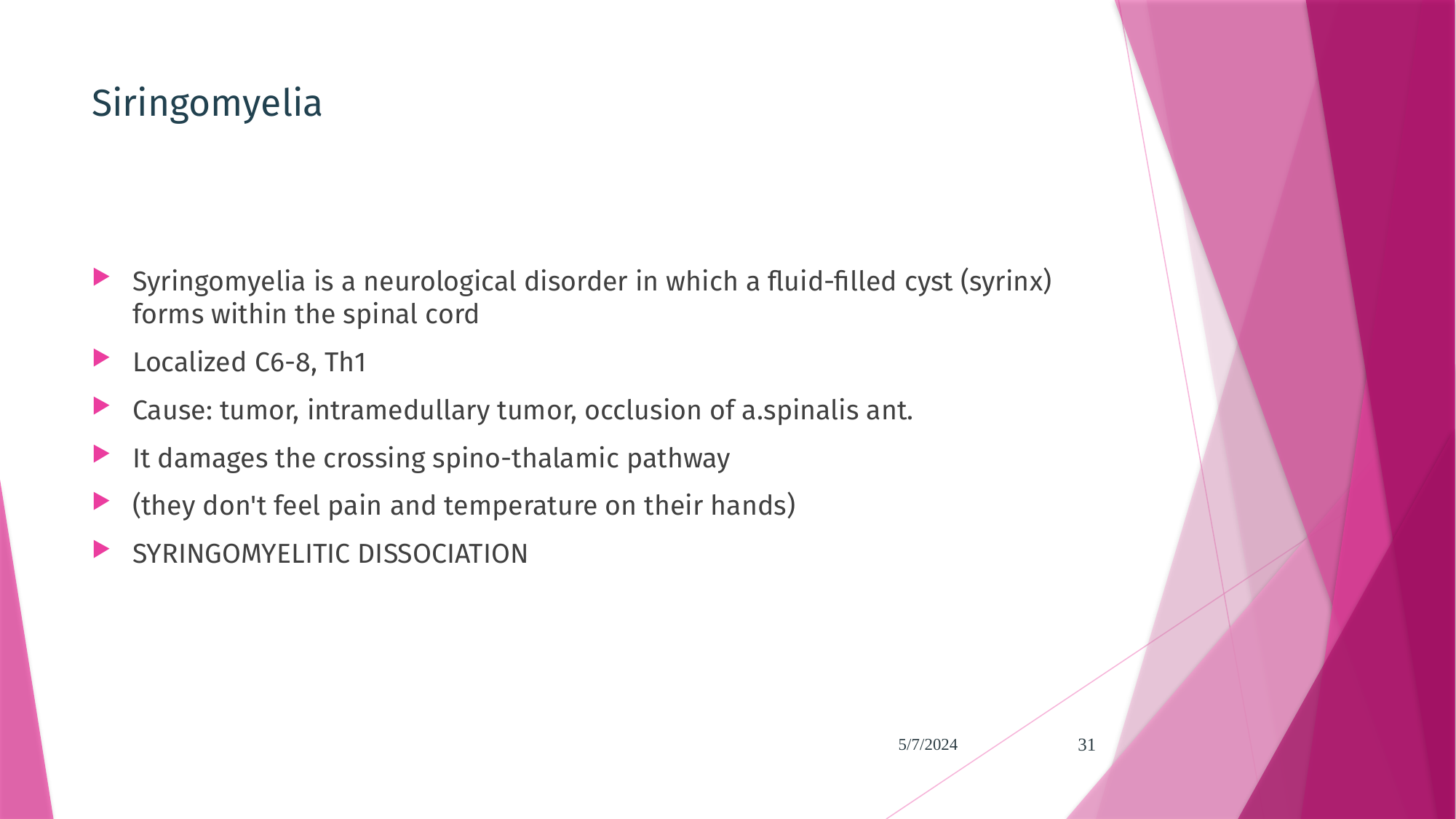

# Siringomyelia
Syringomyelia is a neurological disorder in which a fluid-filled cyst (syrinx) forms within the spinal cord
Localized C6-8, Тh1
Cause: tumor, intramedullary tumor, occlusion of a.spinalis ant.
It damages the crossing spino-thalamic pathway
(they don't feel pain and temperature on their hands)
SYRINGOMYELITIC DISSOCIATION
5/7/2024
31